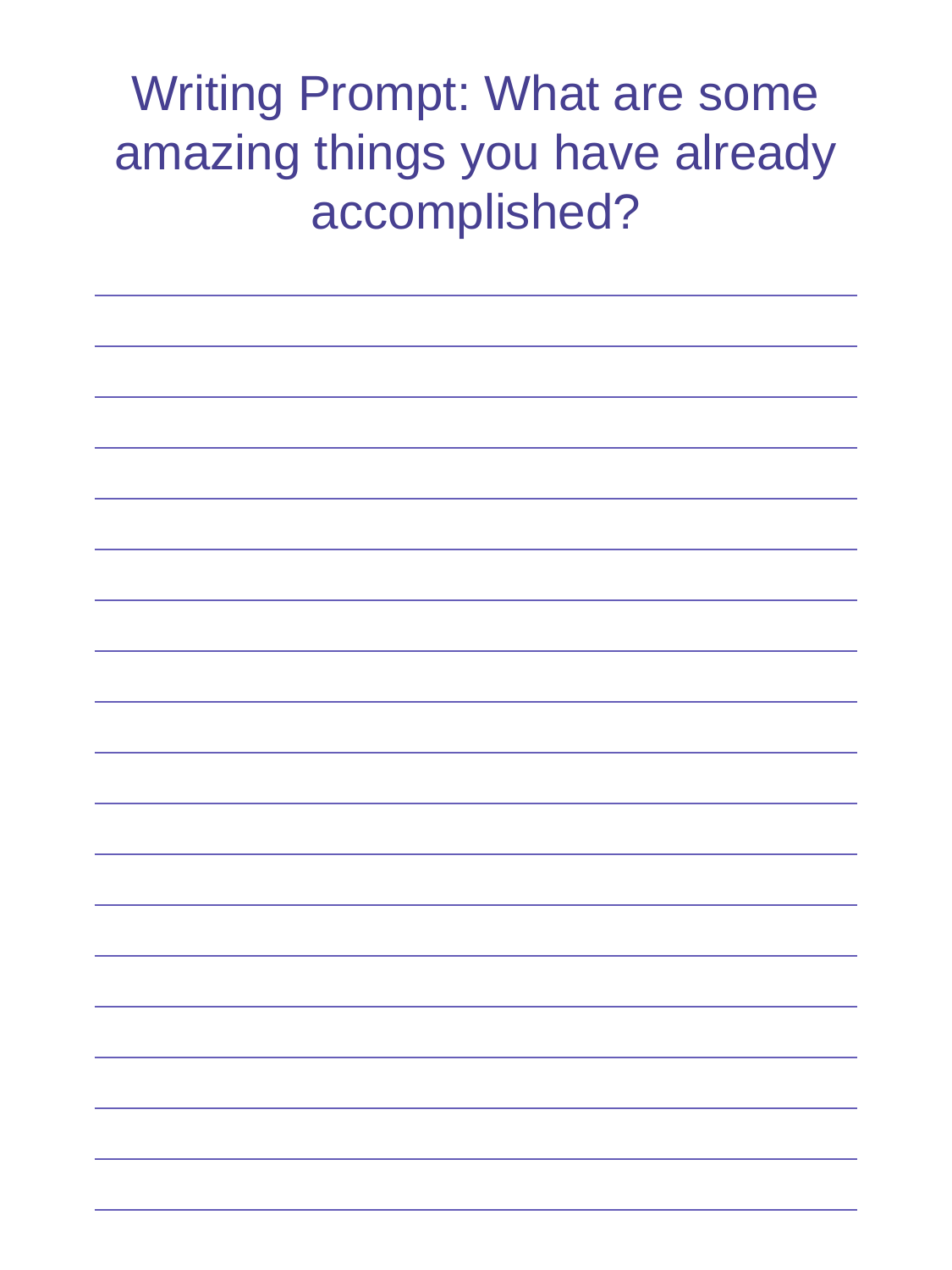

Writing Prompt: What are some amazing things you have already accomplished?
|  |
| --- |
|  |
|  |
|  |
|  |
|  |
|  |
|  |
|  |
|  |
|  |
|  |
|  |
|  |
|  |
|  |
|  |
|  |